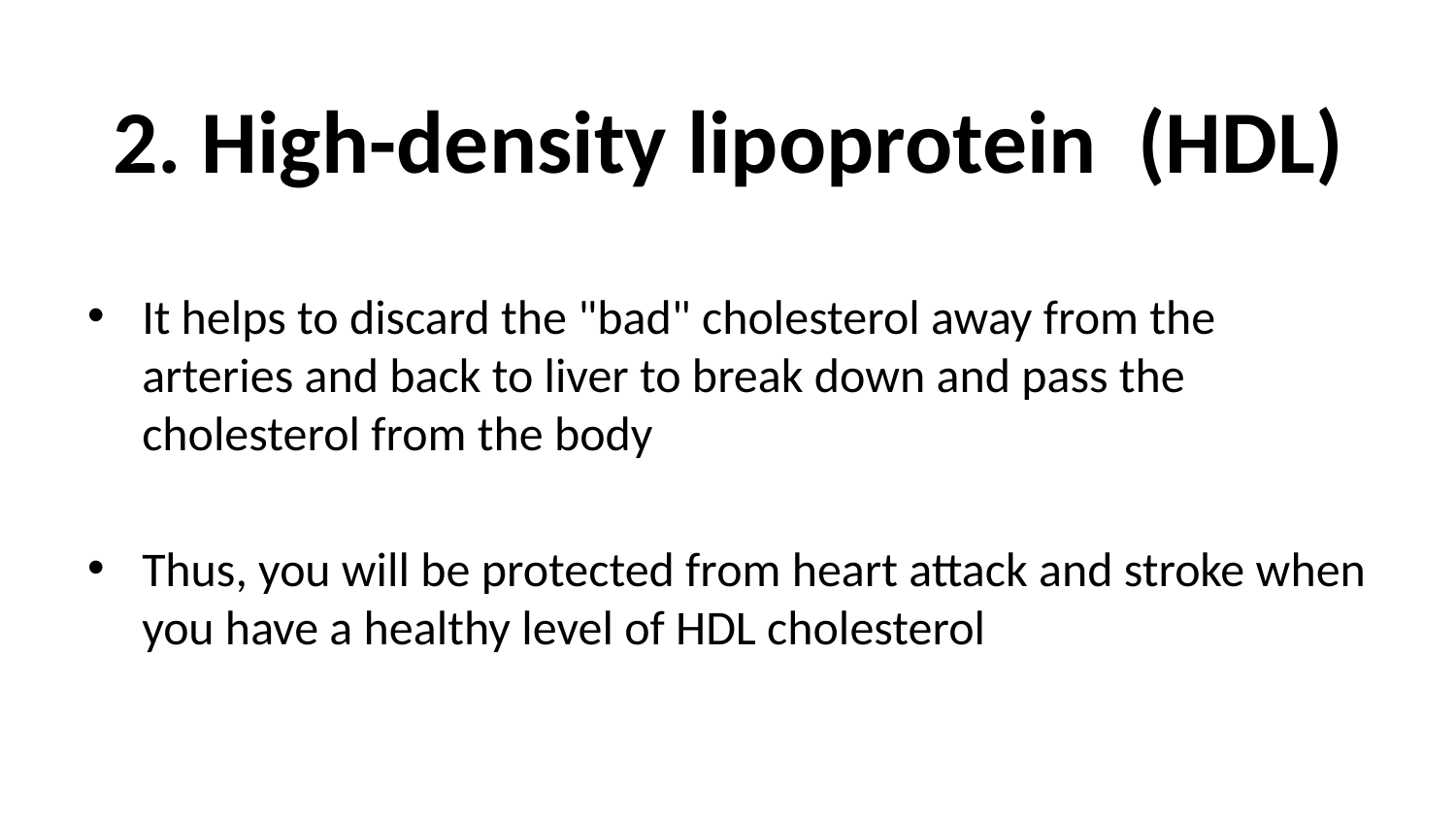

# 2. High-density lipoprotein  (HDL)
It helps to discard the "bad" cholesterol away from the arteries and back to liver to break down and pass the cholesterol from the body

Thus, you will be protected from heart attack and stroke when you have a healthy level of HDL cholesterol